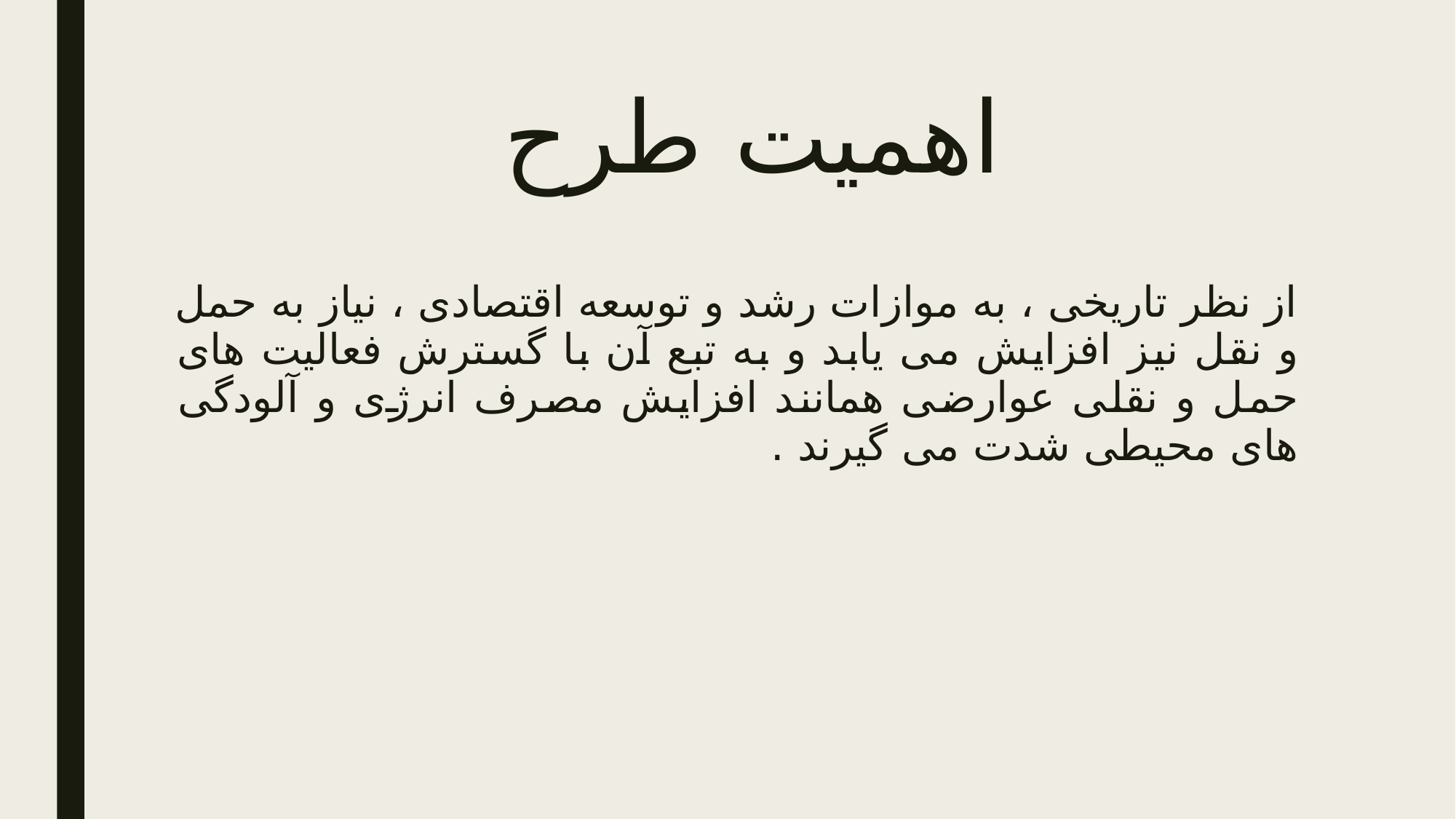

# اهمیت طرح
از نظر تاریخی ، به موازات رشد و توسعه اقتصادی ، نیاز به حمل و نقل نیز افزایش می یابد و به تبع آن با گسترش فعالیت های حمل و نقلی عوارضی همانند افزایش مصرف انرژی و آلودگی های محیطی شدت می گیرند .